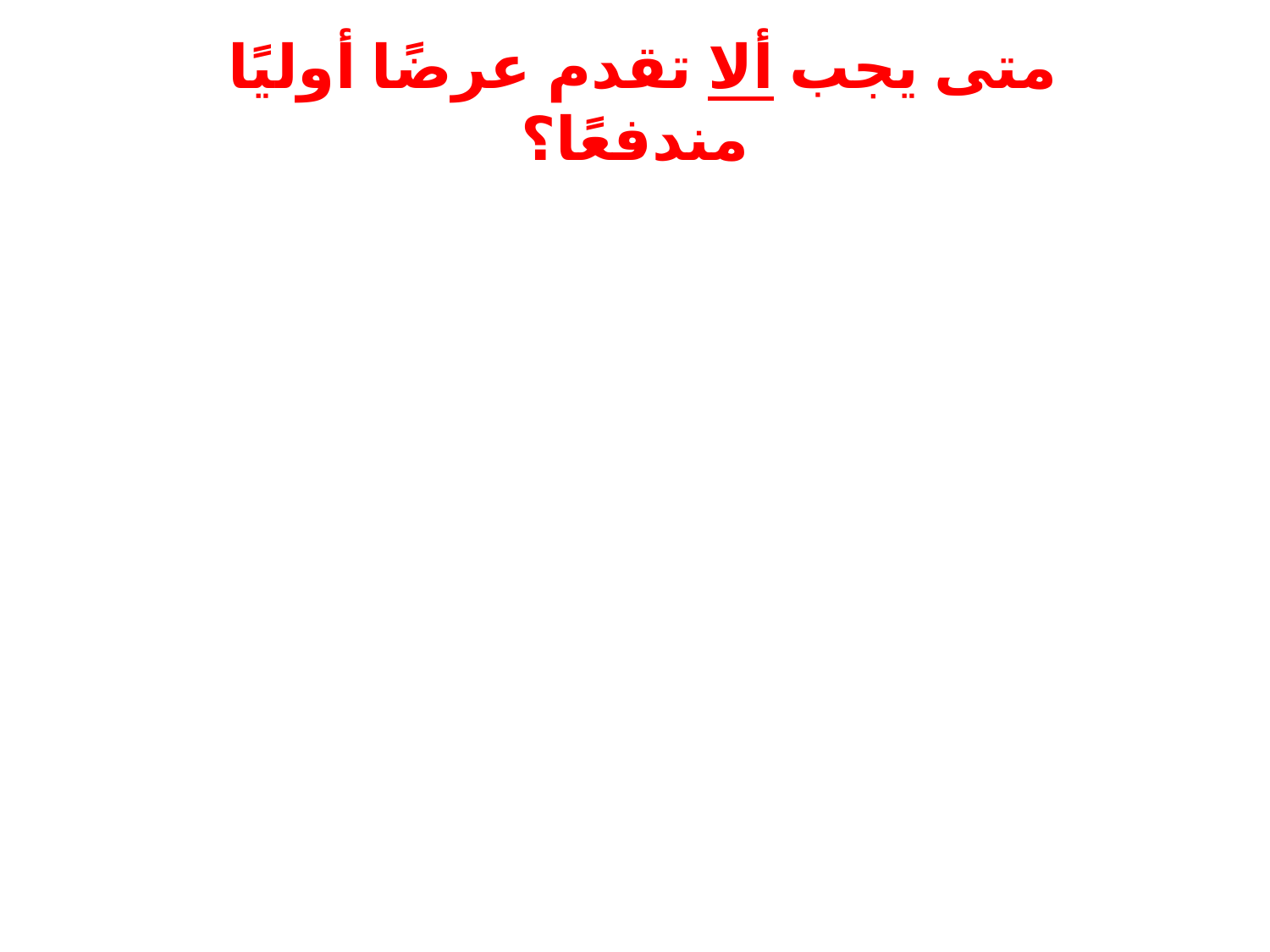

# متى يجب ألا تقدم عرضًا أوليًا مندفعًا؟